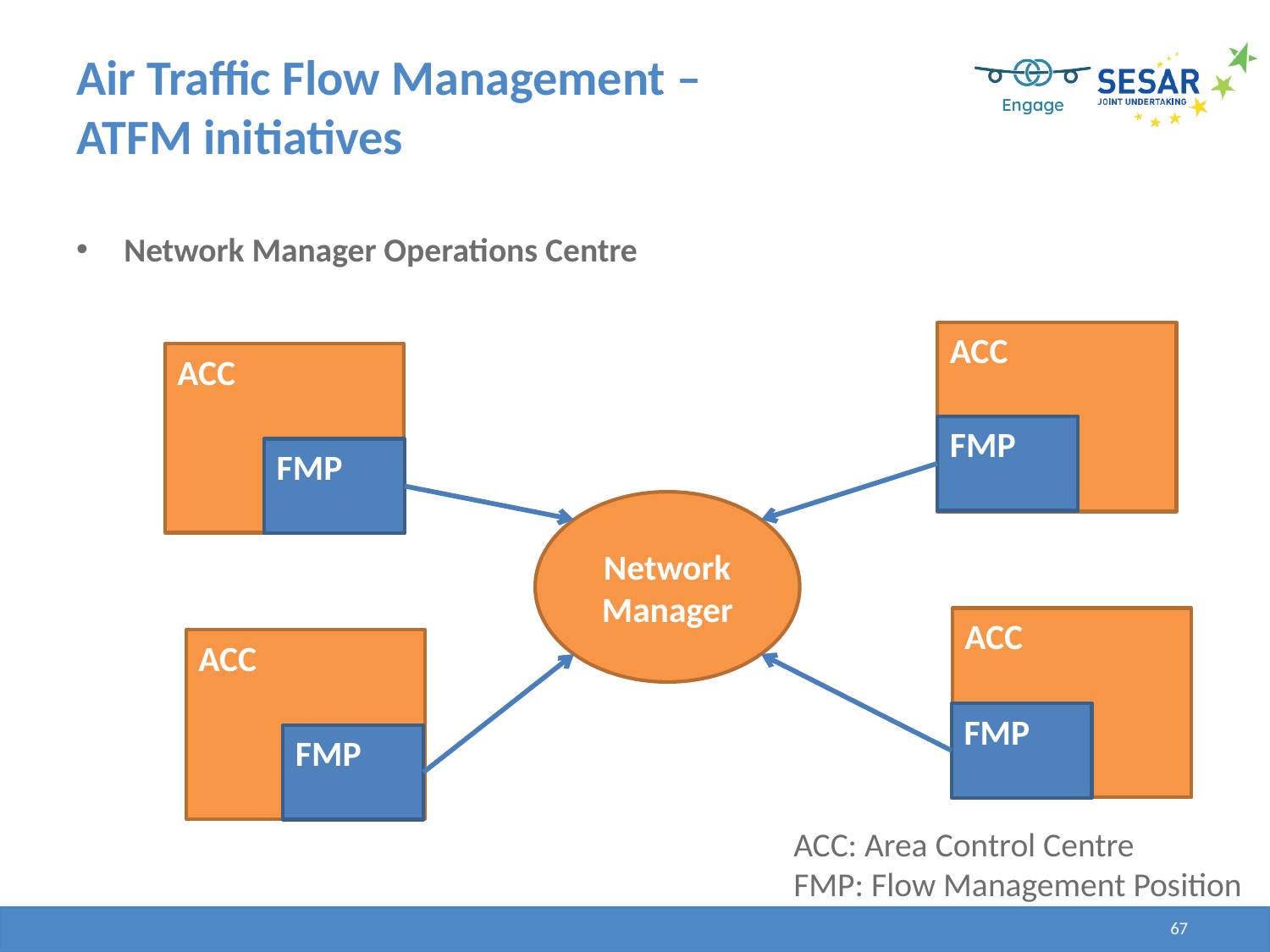

# Air Traffic Flow Management – ATFM initiatives
Network Manager Operations Centre
ACC
FMP
ACC
FMP
Network
Manager
ACC
FMP
ACC
FMP
ACC: Area Control Centre
FMP: Flow Management Position
67